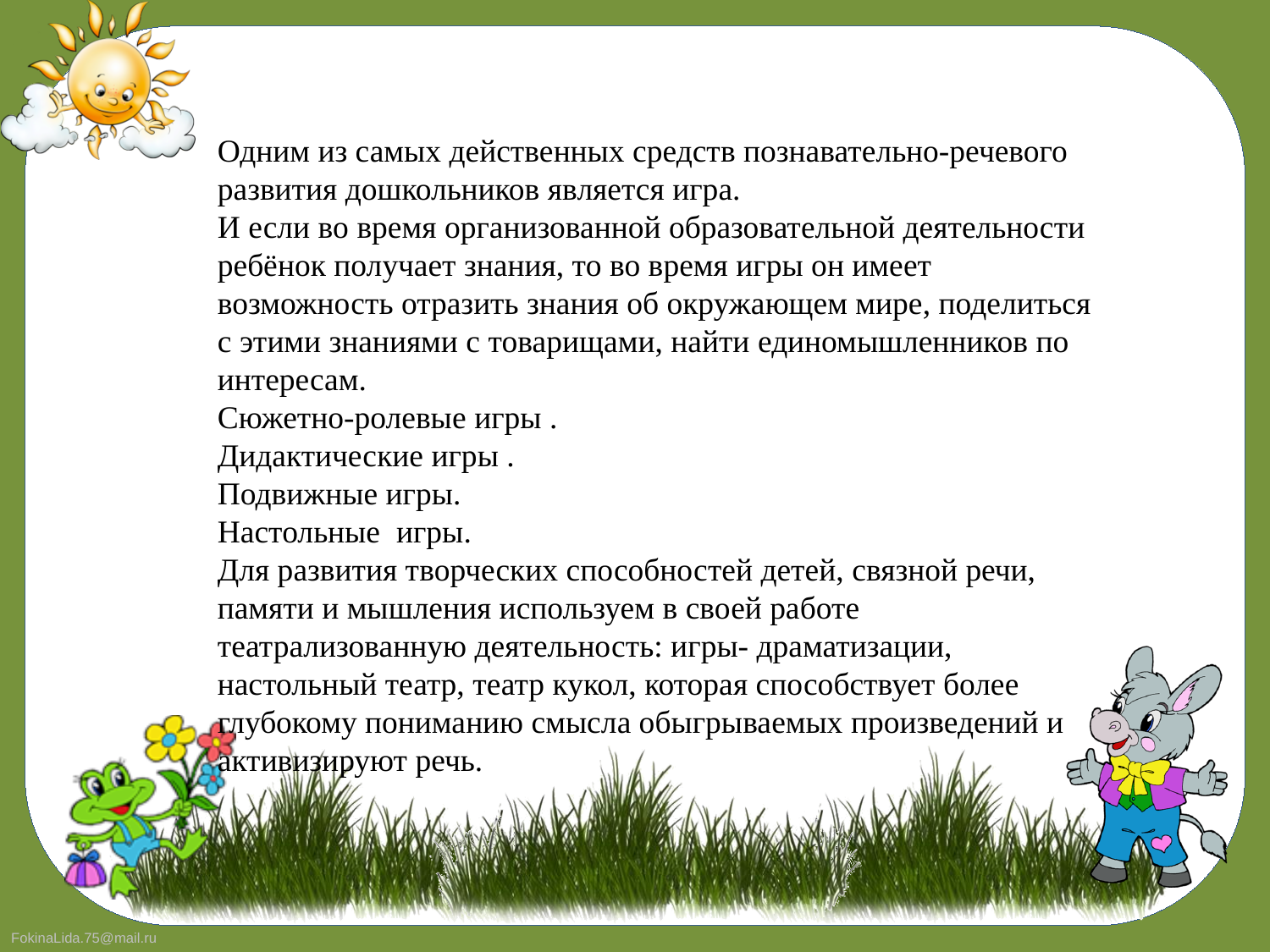

Одним из самых действенных средств познавательно-речевого развития дошкольников является игра.
И если во время организованной образовательной деятельности ребёнок получает знания, то во время игры он имеет возможность отразить знания об окружающем мире, поделиться с этими знаниями с товарищами, найти единомышленников по интересам.
Сюжетно-ролевые игры .
Дидактические игры .
Подвижные игры.
Настольные  игры.
Для развития творческих способностей детей, связной речи, памяти и мышления используем в своей работе театрализованную деятельность: игры- драматизации, настольный театр, театр кукол, которая способствует более глубокому пониманию смысла обыгрываемых произведений и активизируют речь.